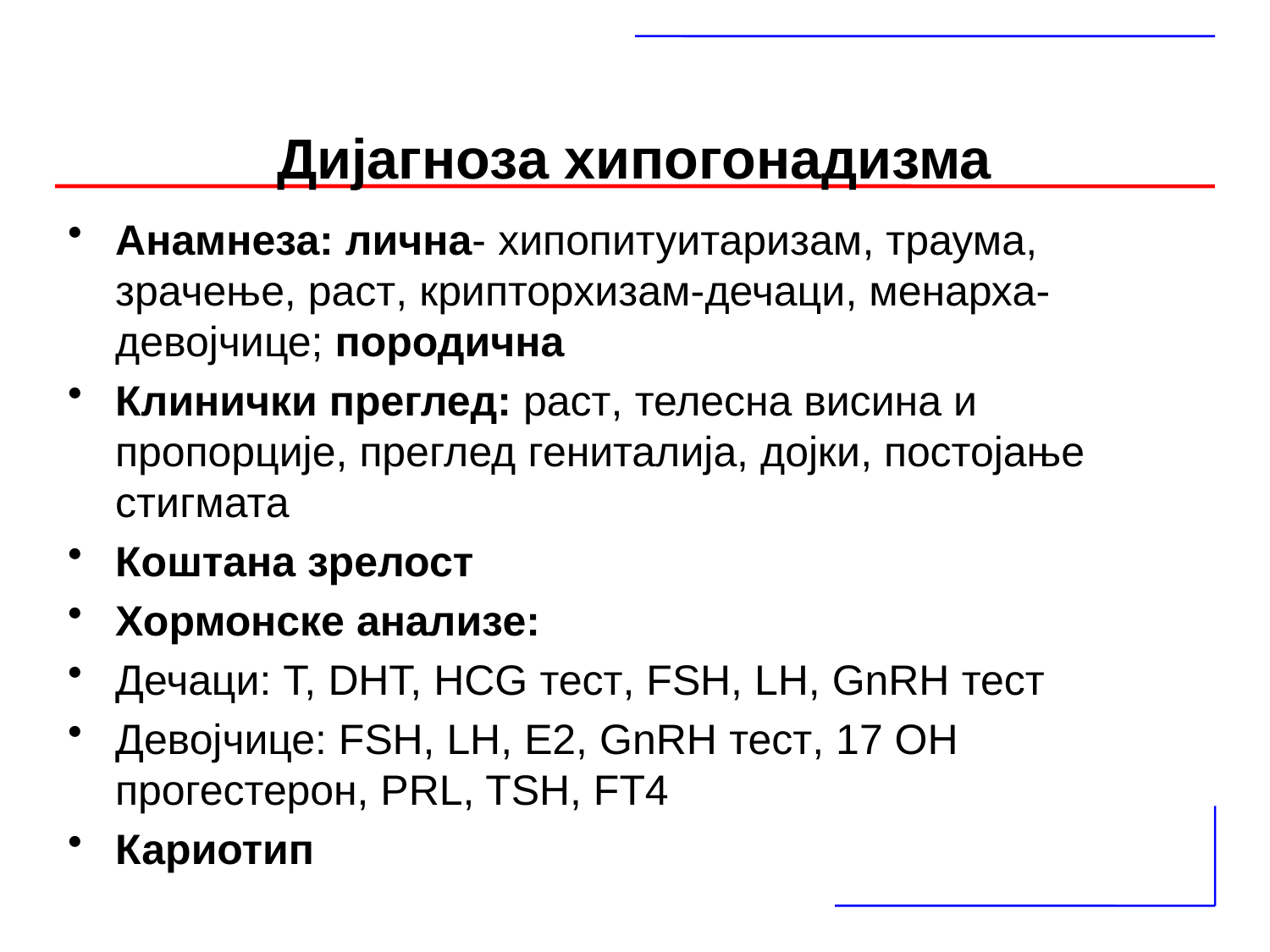

# Дијагноза хипогонадизма
Анамнеза: лична- хипопитуитаризам, траума, зрачење, раст, крипторхизам-дечаци, менарха- девојчице; породична
Клинички преглед: раст, телесна висина и пропорције, преглед гениталија, дојки, постојање стигмата
Коштана зрелост
Хормонске анализе:
Дечаци: T, DHT, HCG тест, FSH, LH, GnRH тест
Девојчице: FSH, LH, E2, GnRH тест, 17 OH прогестерон, PRL, TSH, FT4
Кариотип